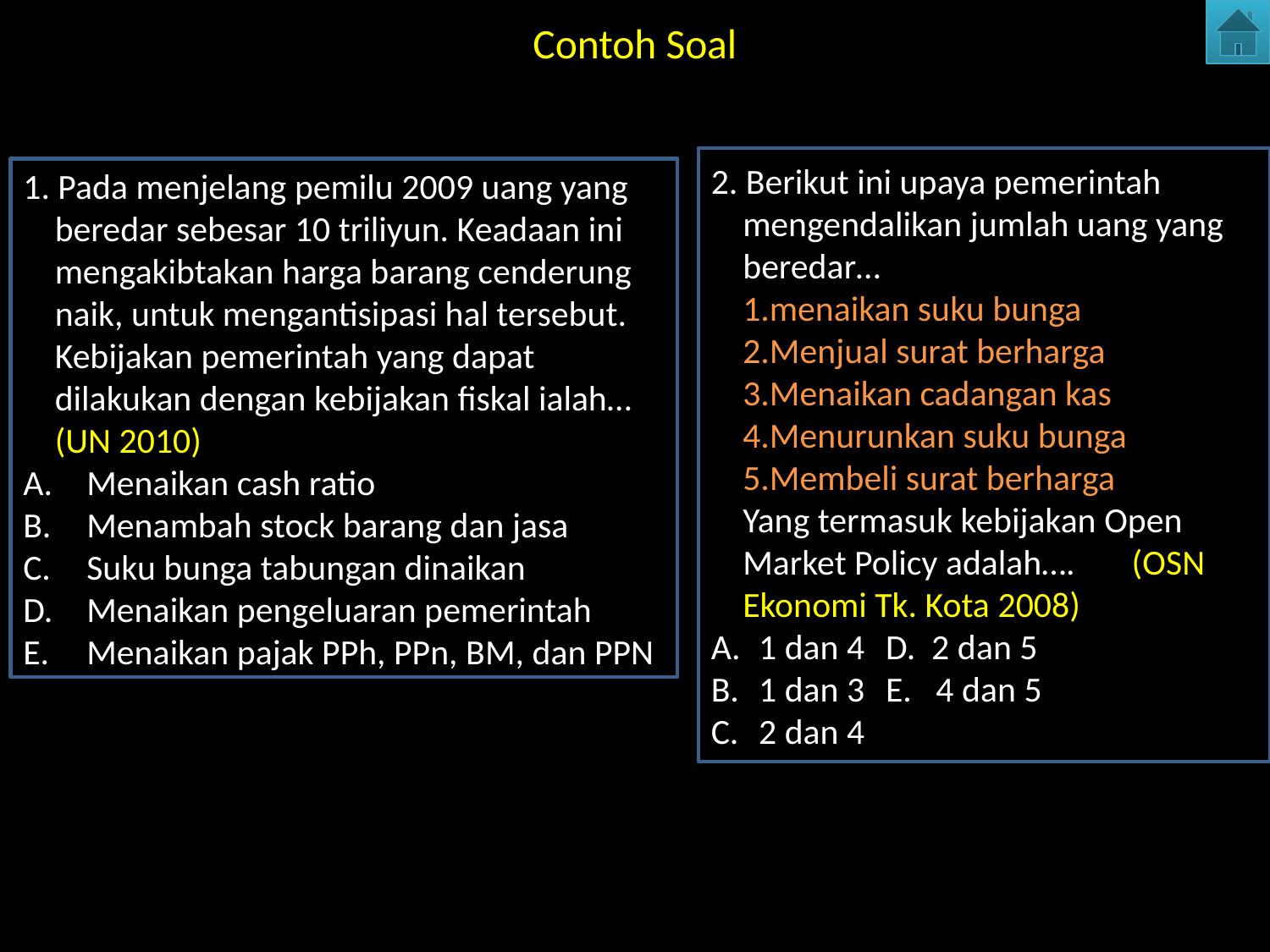

# Contoh Soal
2. Berikut ini upaya pemerintah mengendalikan jumlah uang yang beredar…
	1.menaikan suku bunga
	2.Menjual surat berharga
	3.Menaikan cadangan kas
	4.Menurunkan suku bunga
	5.Membeli surat berharga
	Yang termasuk kebijakan Open Market Policy adalah….	 (OSN Ekonomi Tk. Kota 2008)
1 dan 4	D.  2 dan 5
1 dan 3	E.   4 dan 5
2 dan 4
1. Pada menjelang pemilu 2009 uang yang beredar sebesar 10 triliyun. Keadaan ini mengakibtakan harga barang cenderung naik, untuk mengantisipasi hal tersebut. Kebijakan pemerintah yang dapat dilakukan dengan kebijakan fiskal ialah…  (UN 2010)
Menaikan cash ratio
Menambah stock barang dan jasa
Suku bunga tabungan dinaikan
Menaikan pengeluaran pemerintah
Menaikan pajak PPh, PPn, BM, dan PPN